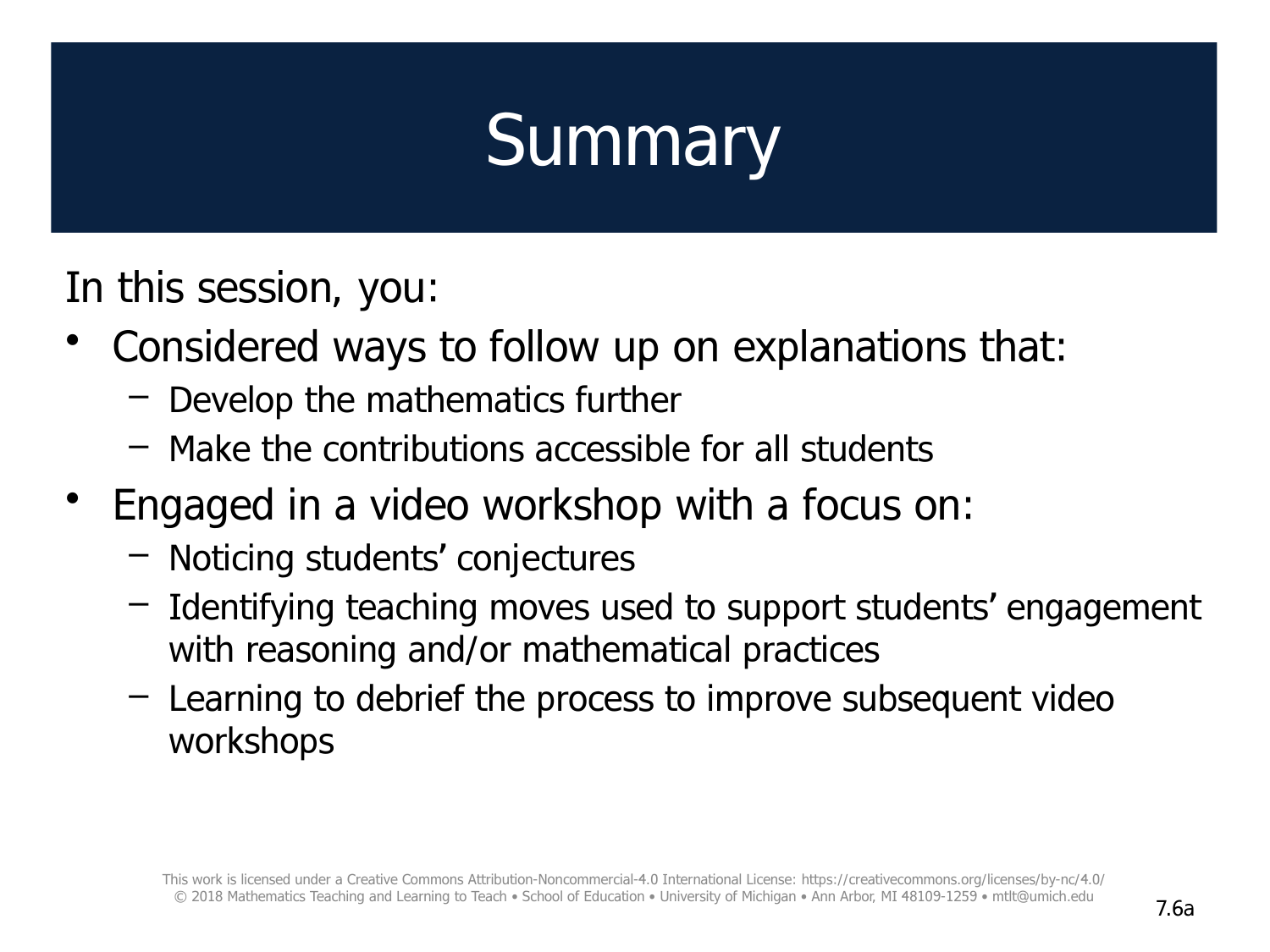

# Summary
In this session, you:
Considered ways to follow up on explanations that:
Develop the mathematics further
Make the contributions accessible for all students
Engaged in a video workshop with a focus on:
Noticing students’ conjectures
Identifying teaching moves used to support students’ engagement with reasoning and/or mathematical practices
Learning to debrief the process to improve subsequent video workshops
This work is licensed under a Creative Commons Attribution-Noncommercial-4.0 International License: https://creativecommons.org/licenses/by-nc/4.0/
© 2018 Mathematics Teaching and Learning to Teach • School of Education • University of Michigan • Ann Arbor, MI 48109-1259 • mtlt@umich.edu
7.6a